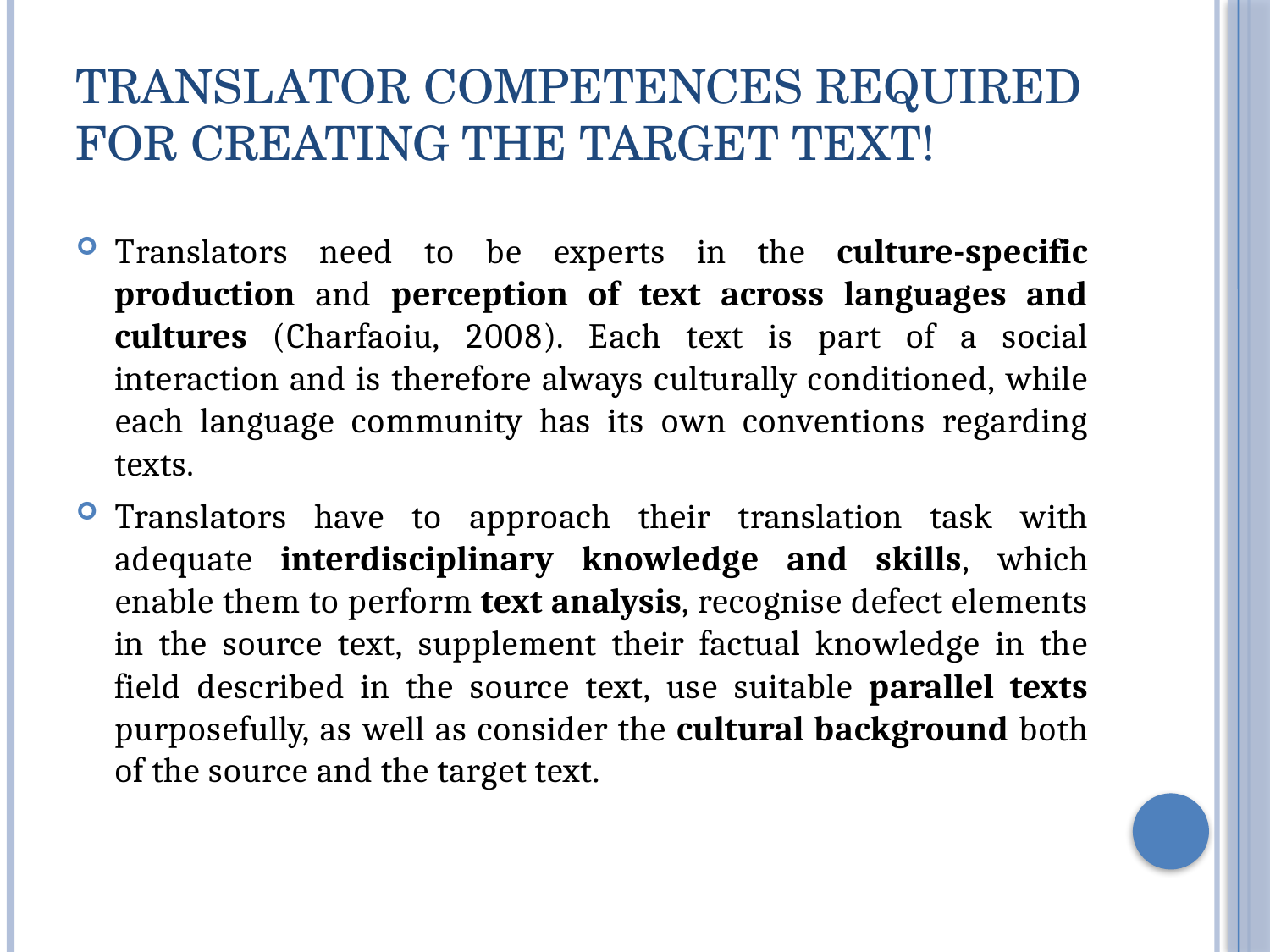

# Translator competences required for creating the target text!
Translators need to be experts in the culture-specific production and perception of text across languages and cultures (Charfaoiu, 2008). Each text is part of a social interaction and is therefore always culturally conditioned, while each language community has its own conventions regarding texts.
Translators have to approach their translation task with adequate interdisciplinary knowledge and skills, which enable them to perform text analysis, recognise defect elements in the source text, supplement their factual knowledge in the field described in the source text, use suitable parallel texts purposefully, as well as consider the cultural background both of the source and the target text.